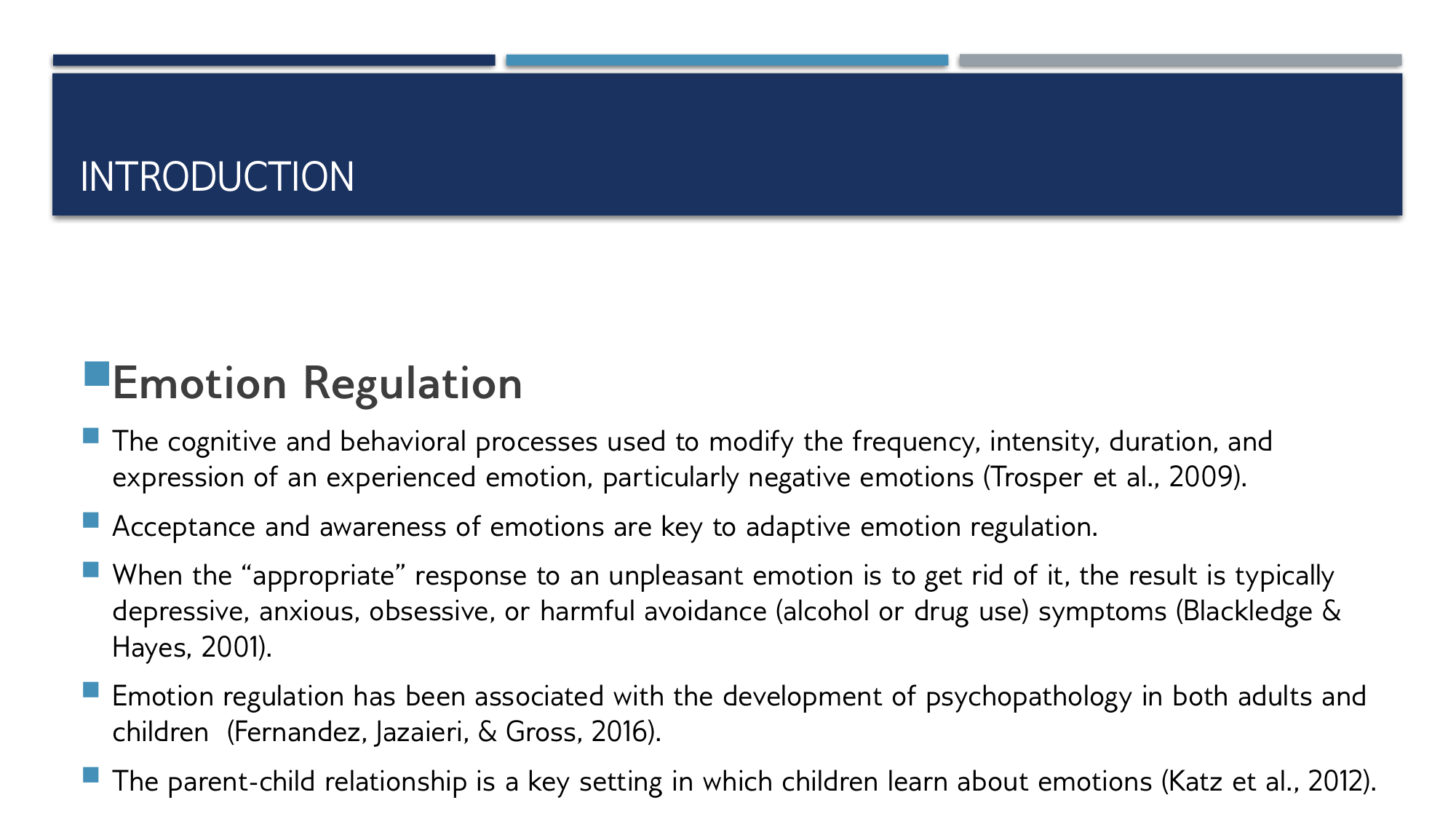

# Introduction
Emotion Regulation
The cognitive and behavioral processes used to modify the frequency, intensity, duration, and expression of an experienced emotion, particularly negative emotions (Trosper et al., 2009).
Acceptance and awareness of emotions are key to adaptive emotion regulation.
When the “appropriate” response to an unpleasant emotion is to get rid of it, the result is typically depressive, anxious, obsessive, or harmful avoidance (alcohol or drug use) symptoms (Blackledge & Hayes, 2001).
Emotion regulation has been associated with the development of psychopathology in both adults and children  (Fernandez, Jazaieri, & Gross, 2016).
The parent-child relationship is a key setting in which children learn about emotions (Katz et al., 2012).